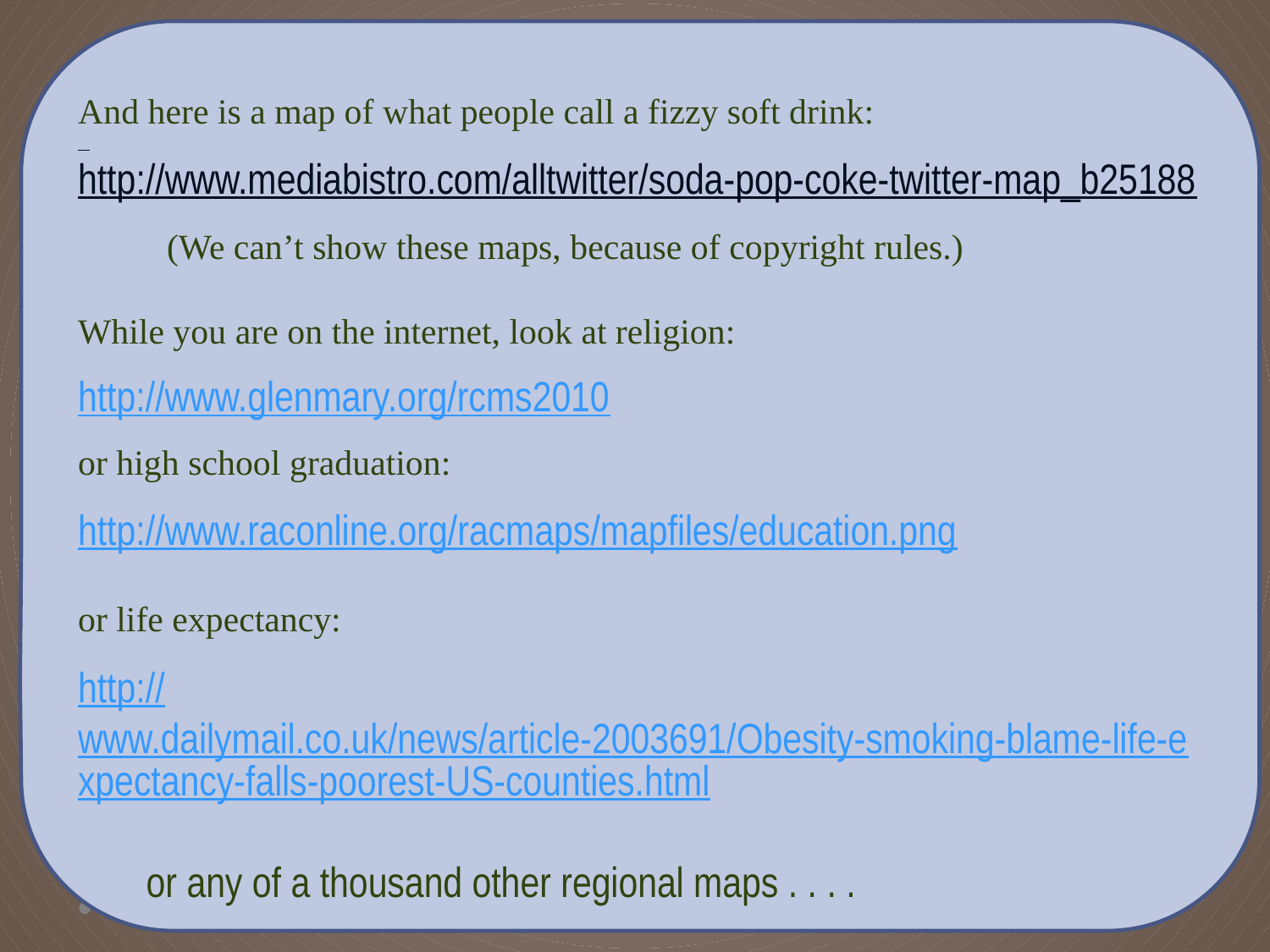

And here is a map of what people call a fizzy soft drink:

http://www.mediabistro.com/alltwitter/soda-pop-coke-twitter-map_b25188

          (We can’t show these maps, because of copyright rules.)

While you are on the internet, look at religion:

http://www.glenmary.org/rcms2010

or high school graduation:

http://www.raconline.org/racmaps/mapfiles/education.png

or life expectancy:

http://www.dailymail.co.uk/news/article-2003691/Obesity-smoking-blame-life-expectancy-falls-poorest-US-counties.html

       or any of a thousand other regional maps . . . .